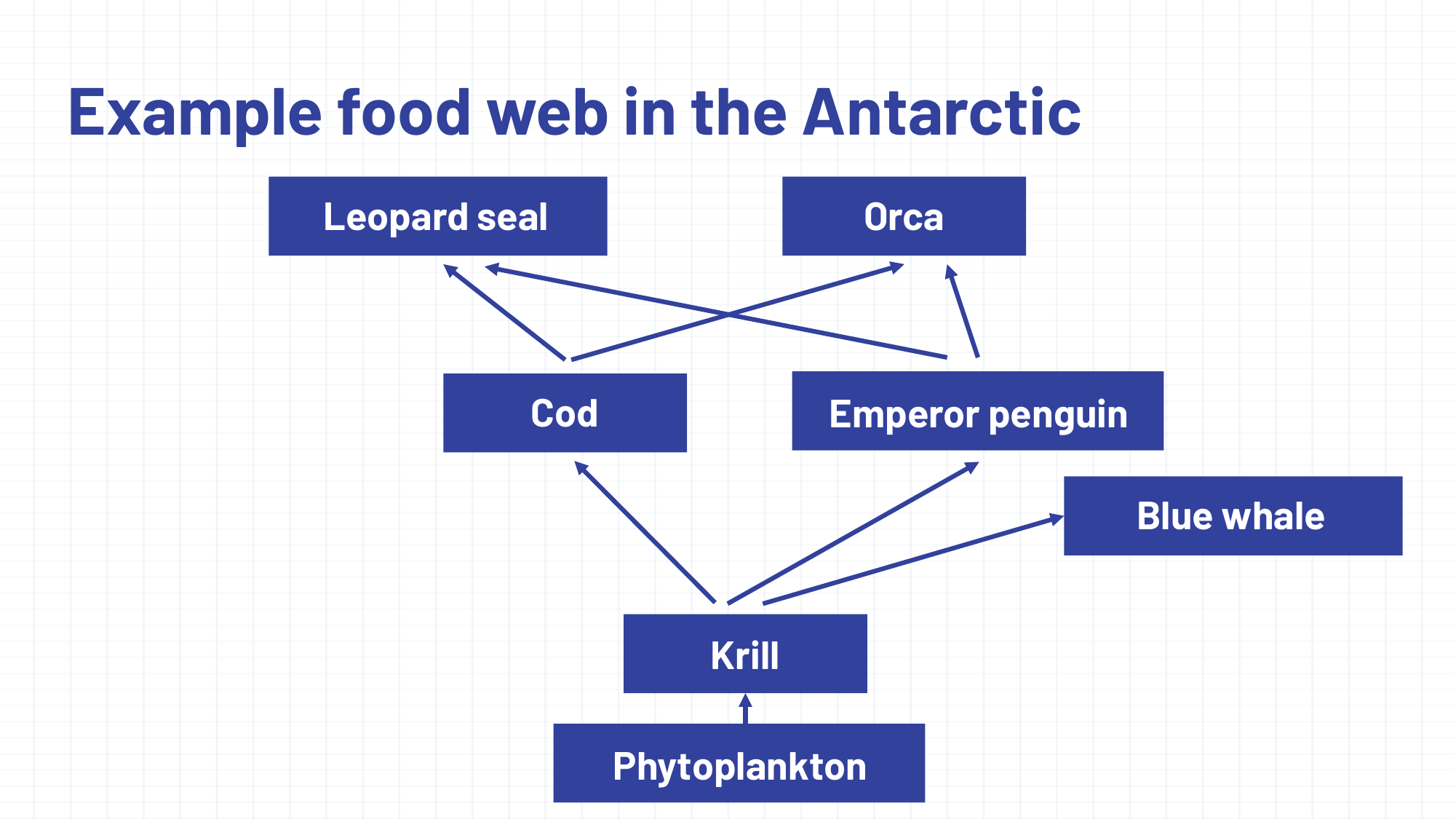

Example food web in the Antarctic

Leopard seal
Orca

Cod
Emperor penguin

Blue whale

Krill

Phytoplankton